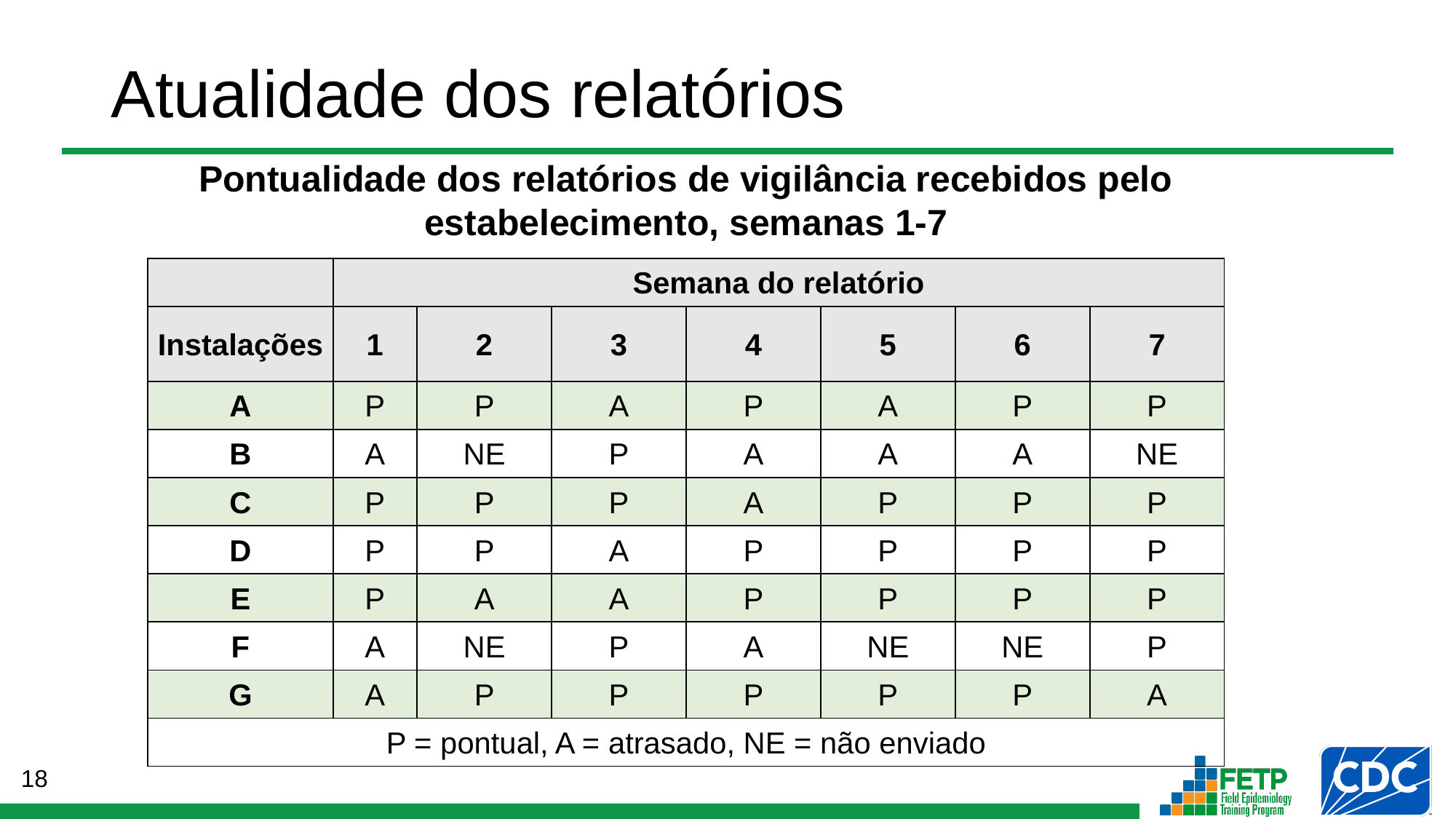

# Atualidade dos relatórios
Pontualidade dos relatórios de vigilância recebidos pelo estabelecimento, semanas 1-7
|  | Semana do relatório |  |  |  |  |  |  |
| --- | --- | --- | --- | --- | --- | --- | --- |
| Instalações | 1 | 2 | 3 | 4 | 5 | 6 | 7 |
| A | P | P | A | P | A | P | P |
| B | A | NE | P | A | A | A | NE |
| C | P | P | P | A | P | P | P |
| D | P | P | A | P | P | P | P |
| E | P | A | A | P | P | P | P |
| F | A | NE | P | A | NE | NE | P |
| G | A | P | P | P | P | P | A |
| P = pontual, A = atrasado, NE = não enviado |  |  |  |  |  |  |  |